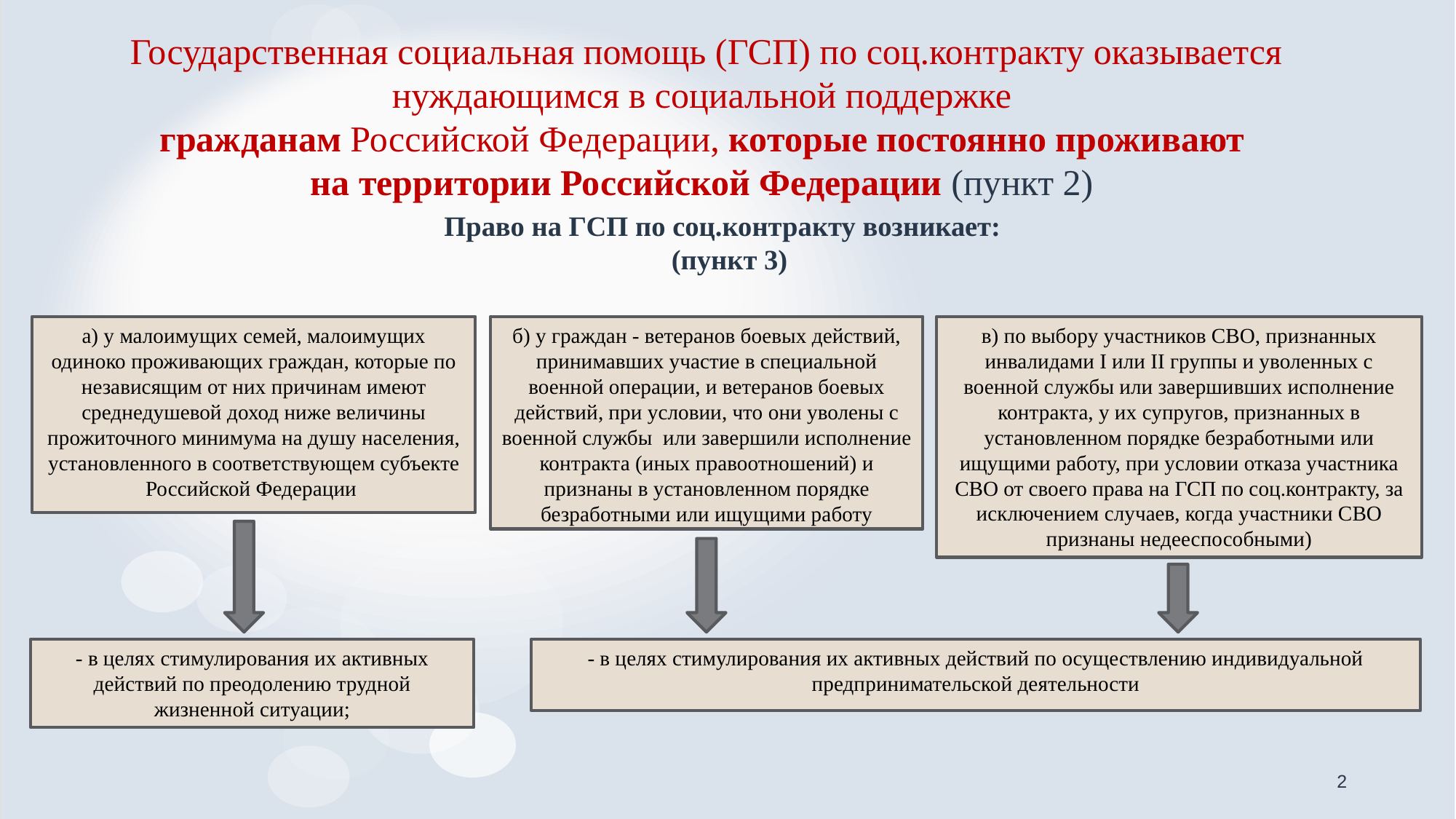

Государственная социальная помощь (ГСП) по соц.контракту оказывается нуждающимся в социальной поддержке
гражданам Российской Федерации, которые постоянно проживают
на территории Российской Федерации (пункт 2)

# Право на ГСП по соц.контракту возникает: (пункт 3)
а) у малоимущих семей, малоимущих одиноко проживающих граждан, которые по независящим от них причинам имеют среднедушевой доход ниже величины прожиточного минимума на душу населения, установленного в соответствующем субъекте Российской Федерации
б) у граждан - ветеранов боевых действий, принимавших участие в специальной военной операции, и ветеранов боевых действий, при условии, что они уволены с военной службы  или завершили исполнение контракта (иных правоотношений) и признаны в установленном порядке безработными или ищущими работу
в) по выбору участников СВО, признанных инвалидами I или II группы и уволенных с военной службы или завершивших исполнение контракта, у их супругов, признанных в установленном порядке безработными или ищущими работу, при условии отказа участника СВО от своего права на ГСП по соц.контракту, за исключением случаев, когда участники СВО признаны недееспособными)

- в целях стимулирования их активных действий по преодолению трудной жизненной ситуации;
- в целях стимулирования их активных действий по осуществлению индивидуальной предпринимательской деятельности
2